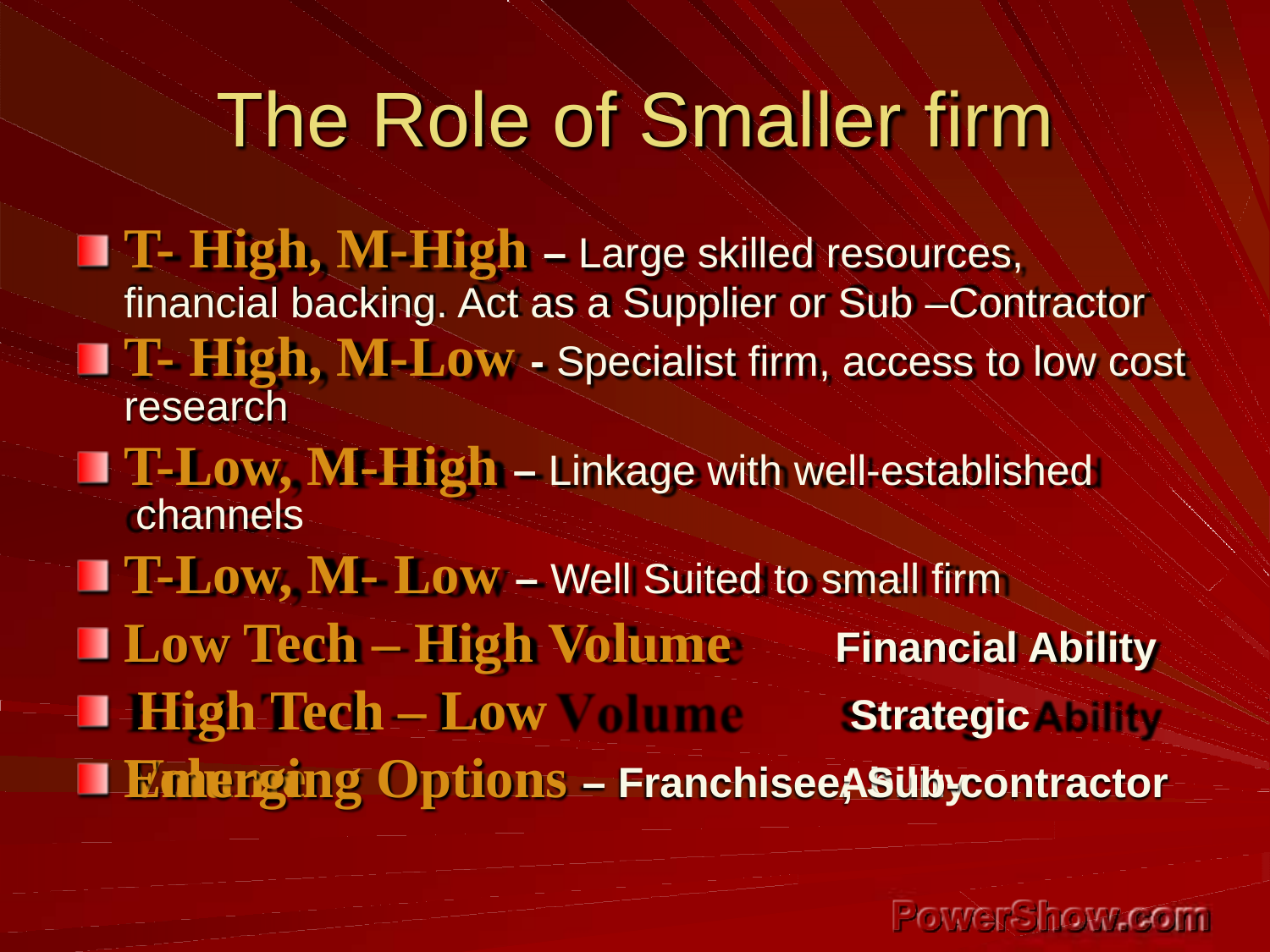

# The Role of Smaller firm

T- High, M-High – Large skilled resources,  financial backing. Act as a Supplier or Sub –Contractor  T- High, M-Low - Specialist firm, access to low cost
research
T-Low, M-High – Linkage with well-established  channels
T-Low, M- Low – Well Suited to small firm

Financial Ability  Strategic Ability
Low Tech – High Volume  High Tech – Low Volume

Emerging Options – Franchisee; Sub-contractor